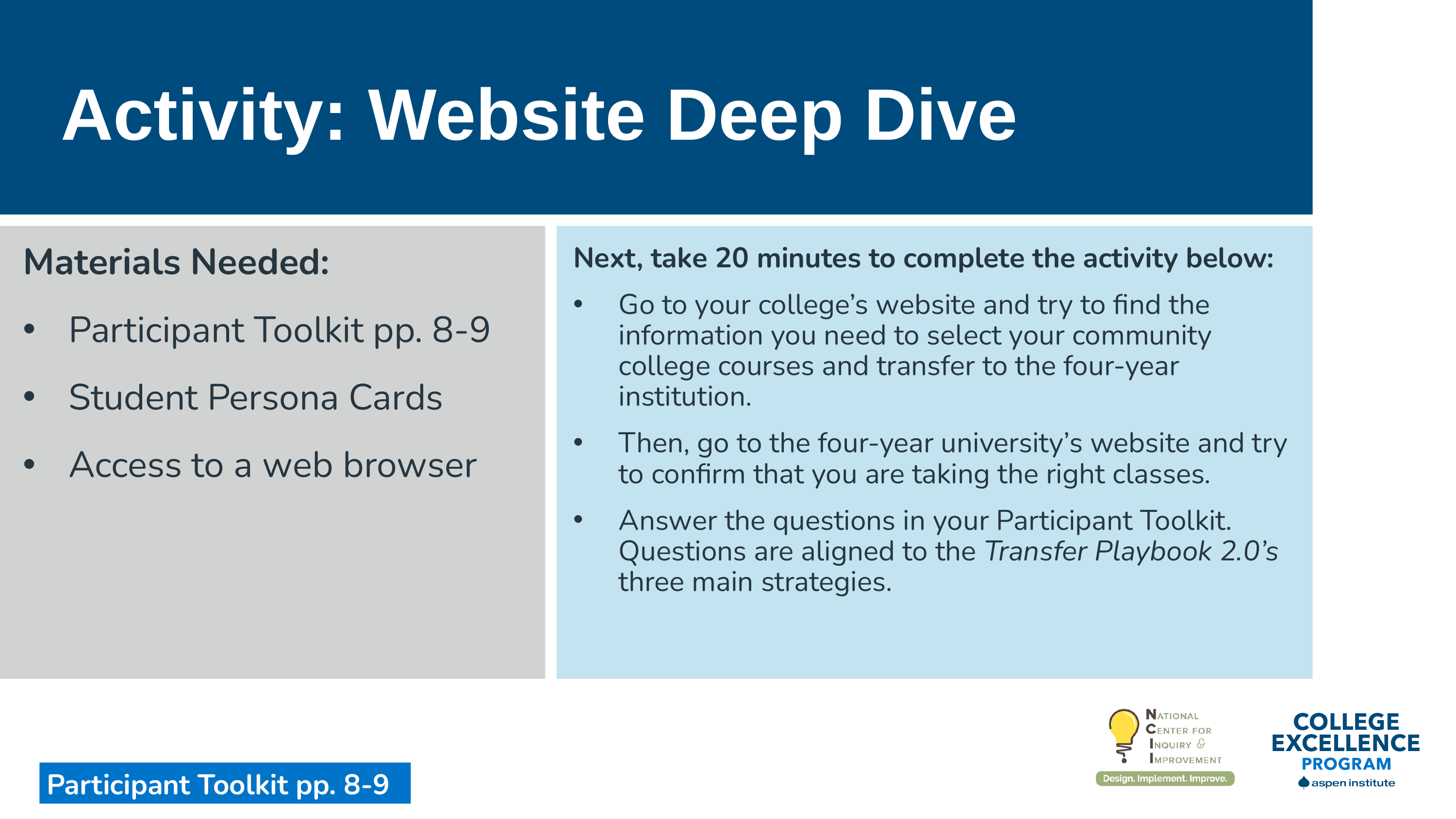

Activity: Website Deep Dive
Materials Needed:
Participant Toolkit pp. 8-9
Student Persona Cards
Access to a web browser

Next, take 20 minutes to complete the activity below:
Go to your college’s website and try to find the information you need to select your community college courses and transfer to the four-year institution.
Then, go to the four-year university’s website and try to confirm that you are taking the right classes.
Answer the questions in your Participant Toolkit. Questions are aligned to the Transfer Playbook 2.0’s three main strategies.
Participant Toolkit pp. 8-9